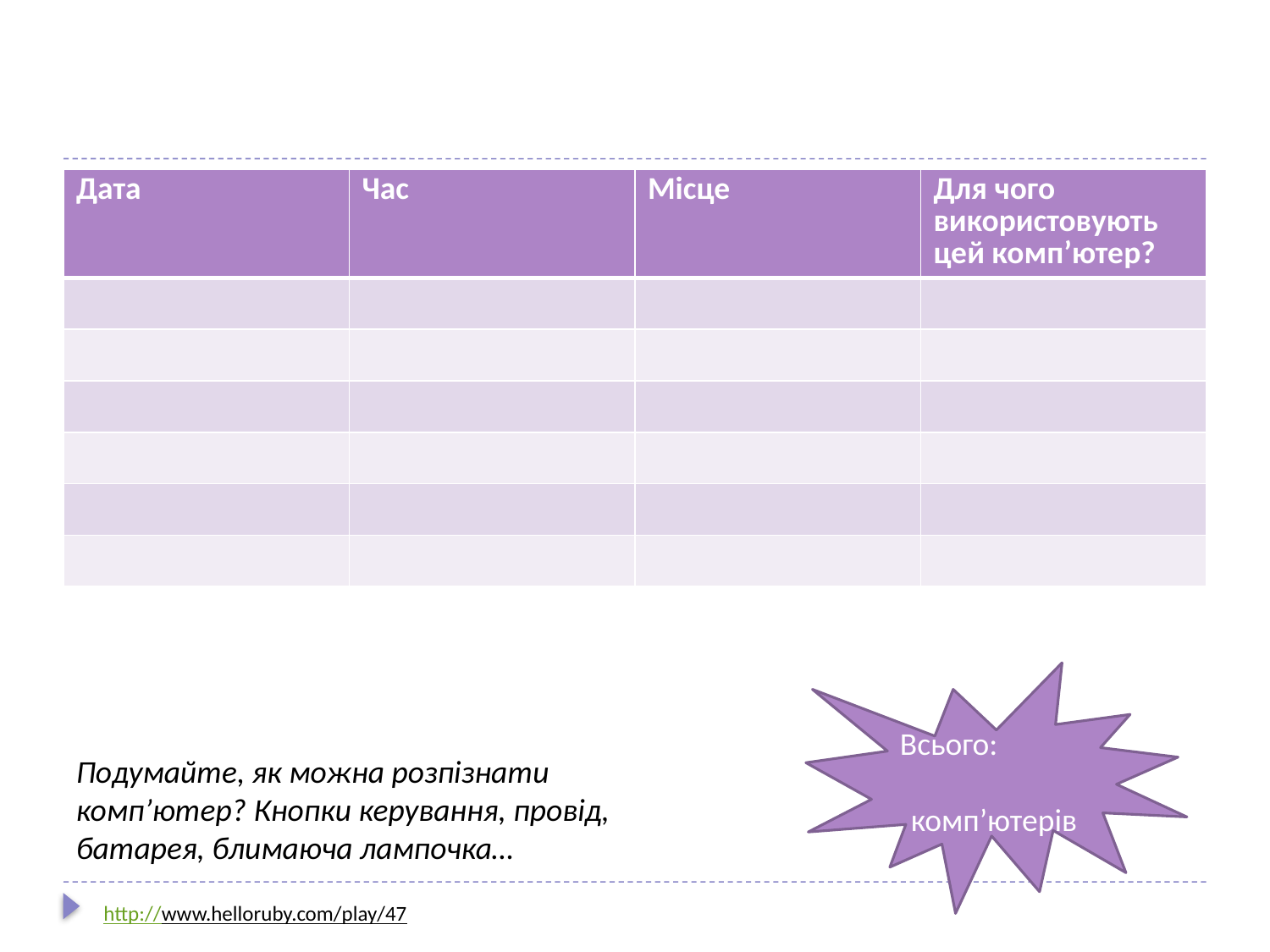

#
| Дата | Час | Місце | Для чого використовують цей комп’ютер? |
| --- | --- | --- | --- |
|  |  |  |  |
|  |  |  |  |
|  |  |  |  |
|  |  |  |  |
|  |  |  |  |
|  |  |  |  |
Всього:
комп’ютерів
Подумайте, як можна розпізнати комп’ютер? Кнопки керування, провід, батарея, блимаюча лампочка…
http://www.helloruby.com/play/47